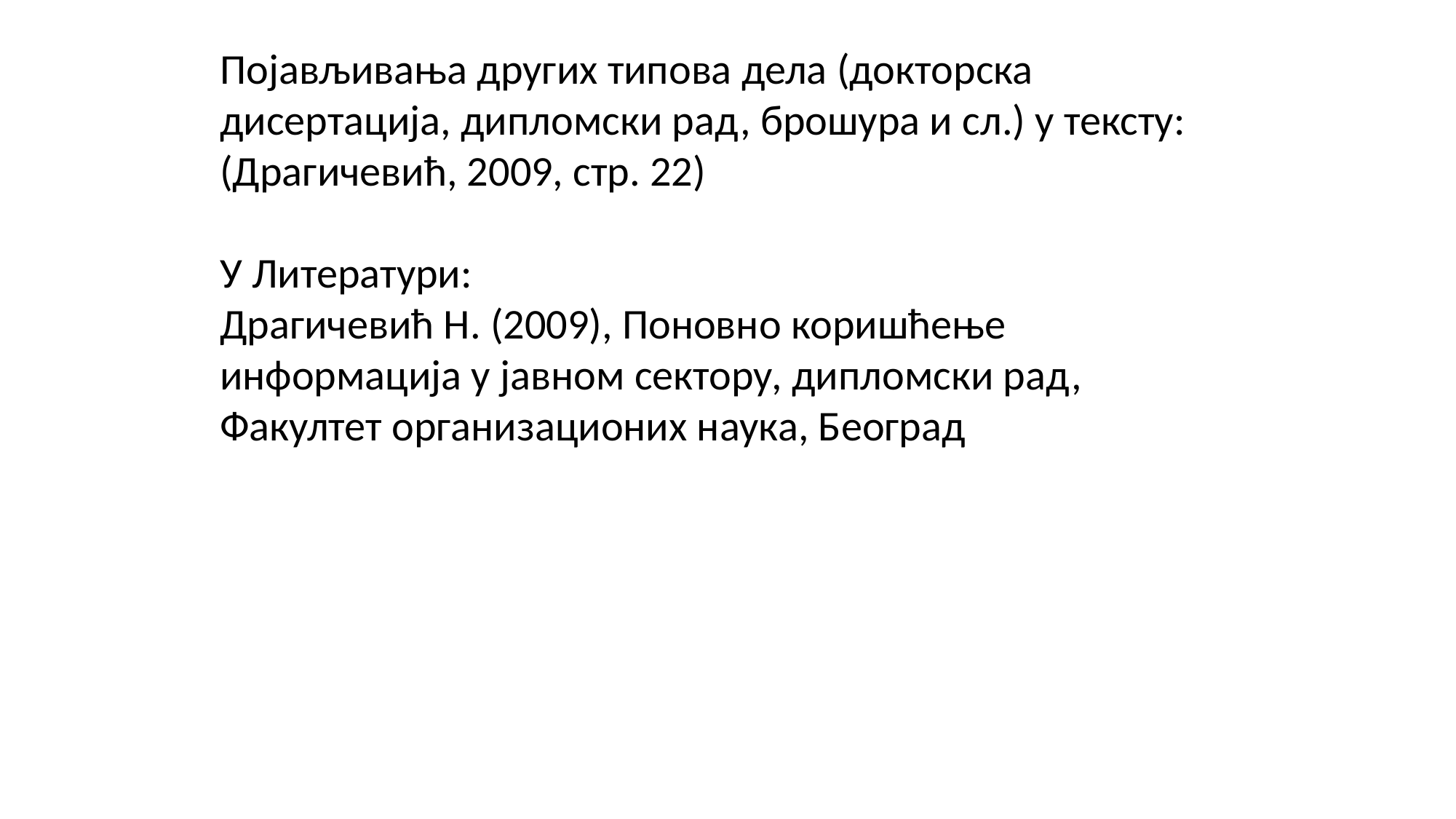

Појављивања других типова дела (докторска дисертација, дипломски рад, брошура и сл.) у тексту:
(Драгичевић, 2009, стр. 22)

У Литератури:
Драгичевић Н. (2009), Поновно коришћење информација у јавном сектору, дипломски рад, Факултет организационих наука, Београд